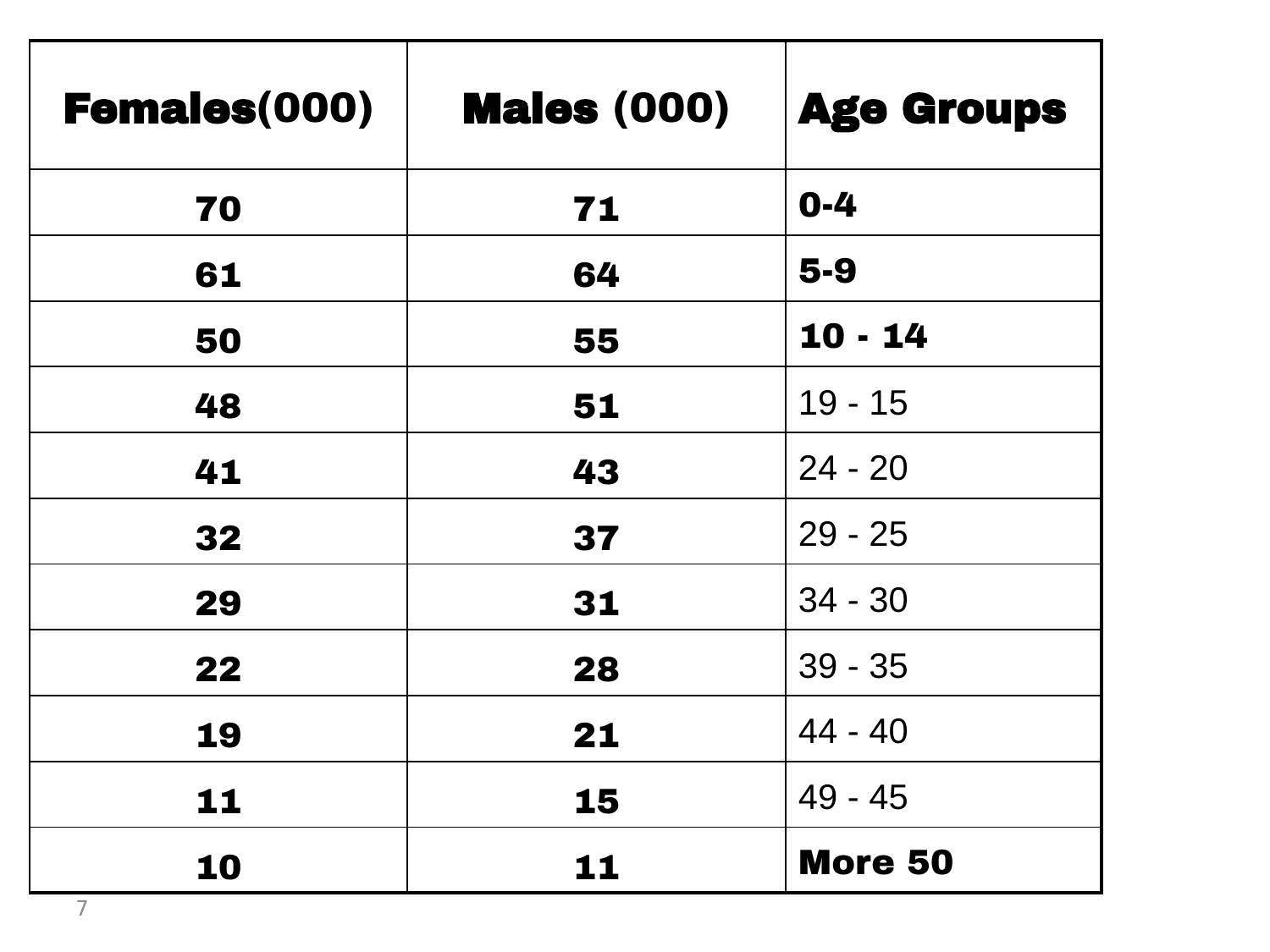

| Females(000) | Males (000) | Age Groups |
| --- | --- | --- |
| 70 | 71 | 0-4 |
| 61 | 64 | 5-9 |
| 50 | 55 | 10 - 14 |
| 48 | 51 | 15 - 19 |
| 41 | 43 | 20 - 24 |
| 32 | 37 | 25 - 29 |
| 29 | 31 | 30 - 34 |
| 22 | 28 | 35 - 39 |
| 19 | 21 | 40 - 44 |
| 11 | 15 | 45 - 49 |
| 10 | 11 | More 50 |
7